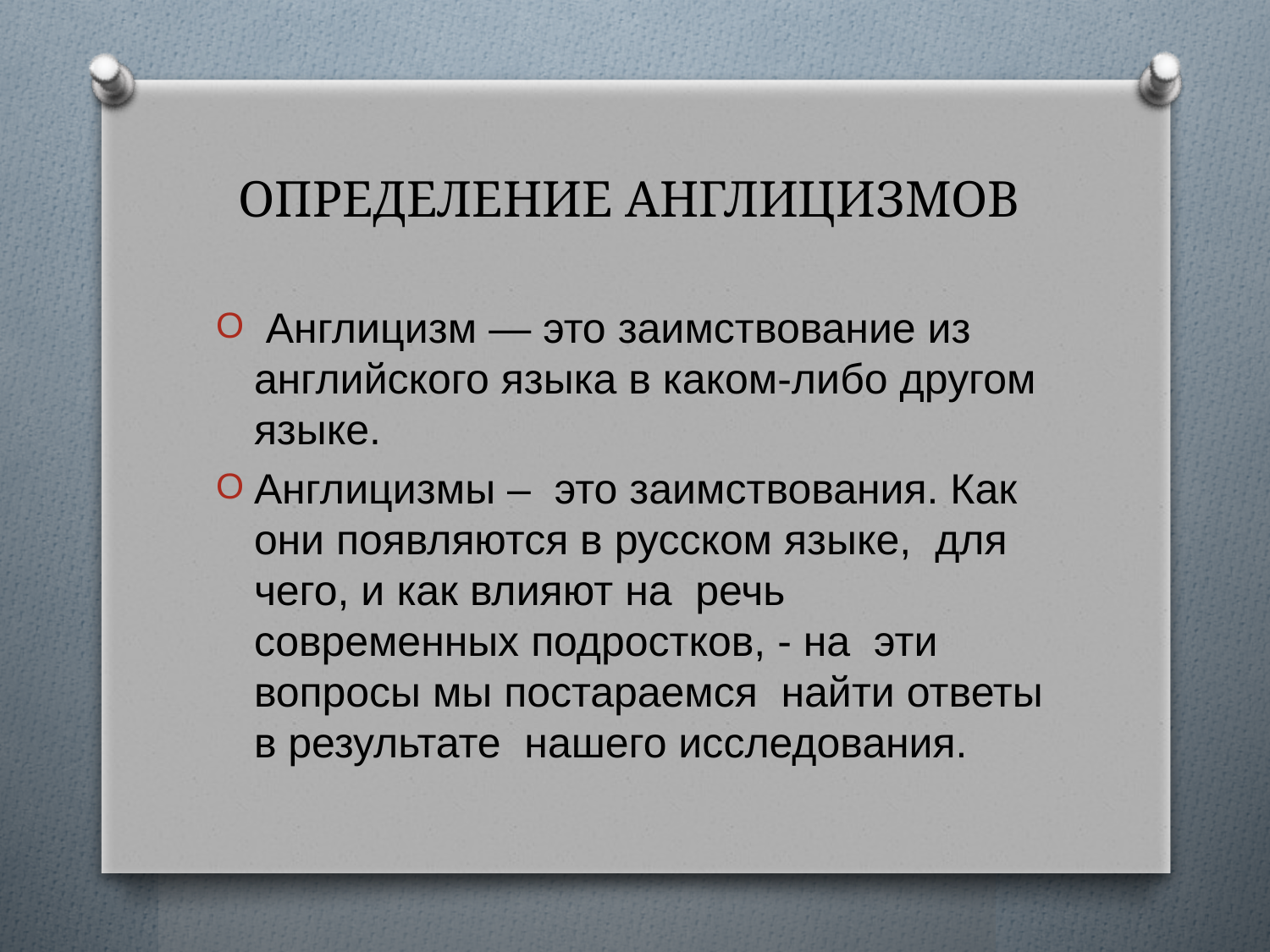

# ОПРЕДЕЛЕНИЕ АНГЛИЦИЗМОВ
 Англицизм — это заимствование из английского языка в каком-либо другом языке.
Англицизмы –  это заимствования. Как они появляются в русском языке,  для чего, и как влияют на  речь современных подростков, - на  эти вопросы мы постараемся  найти ответы в результате  нашего исследования.